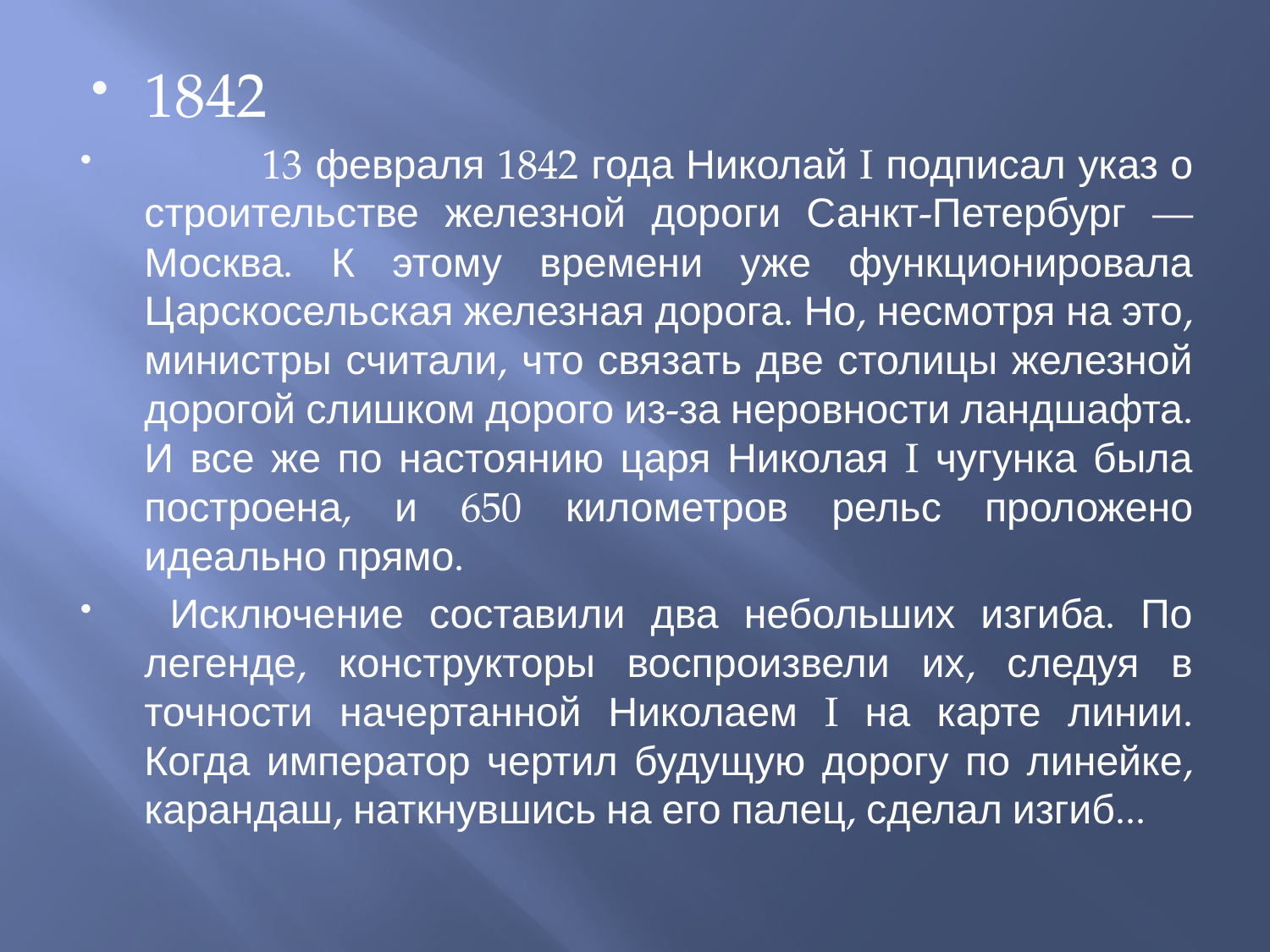

#
1842
	 13 февраля 1842 года Николай I подписал указ о строительстве железной дороги Санкт-Петербург — Москва. К этому времени уже функционировала Царскосельская железная дорога. Но, несмотря на это, министры считали, что связать две столицы железной дорогой слишком дорого из-за неровности ландшафта. И все же по настоянию царя Николая I чугунка была построена, и 650 километров рельс проложено идеально прямо.
 Исключение составили два небольших изгиба. По легенде, конструкторы воспроизвели их, следуя в точности начертанной Николаем I на карте линии. Когда император чертил будущую дорогу по линейке, карандаш, наткнувшись на его палец, сделал изгиб...